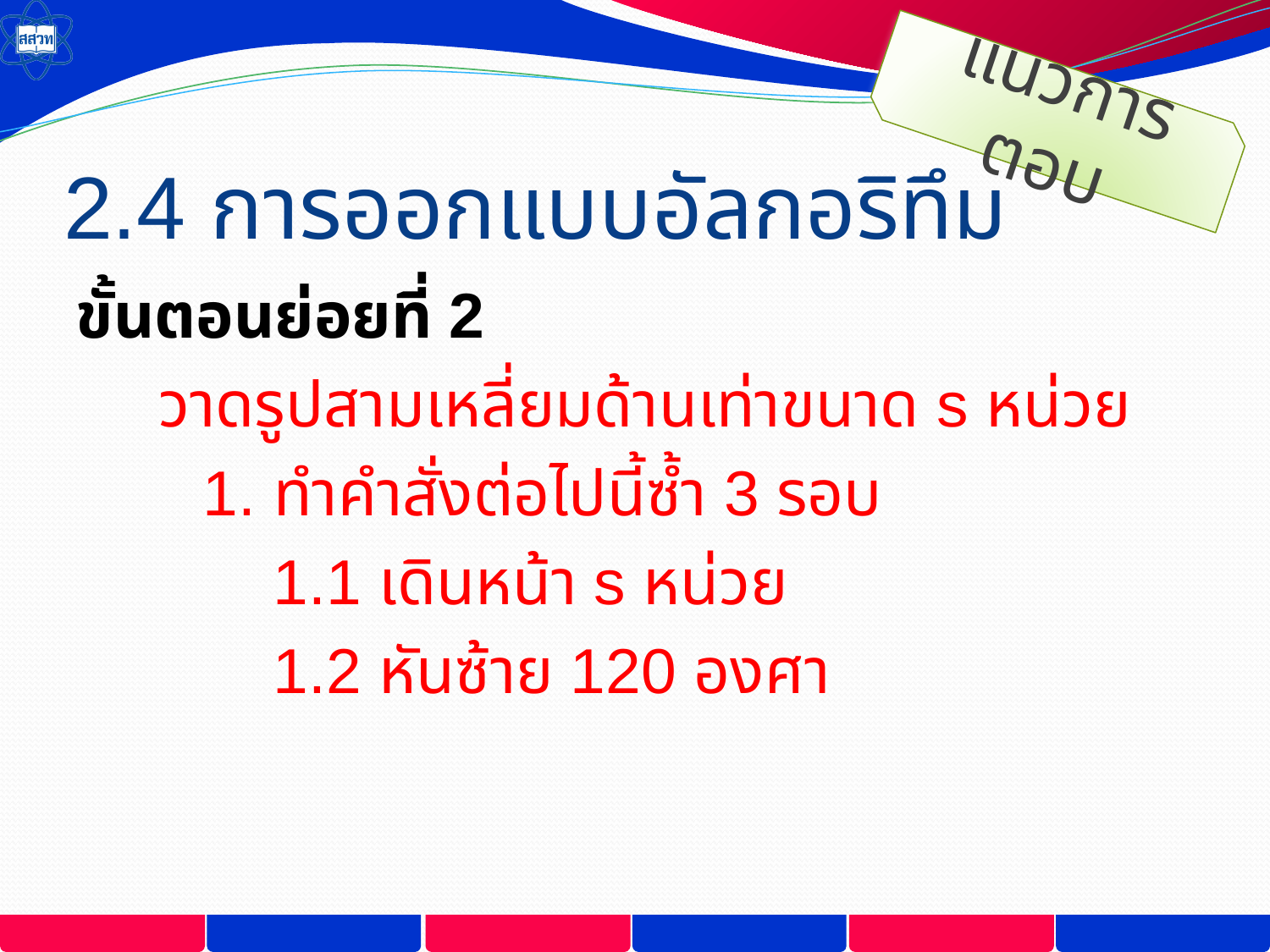

แนวการตอบ
# 2.4 การออกแบบอัลกอริทึม
ขั้นตอนย่อยที่ 2
     วาดรูปสามเหลี่ยมด้านเท่าขนาด s หน่วย
	1. ทำคำสั่งต่อไปนี้ซ้ำ 3 รอบ
	    1.1 เดินหน้า s หน่วย
	    1.2 หันซ้าย 120 องศา